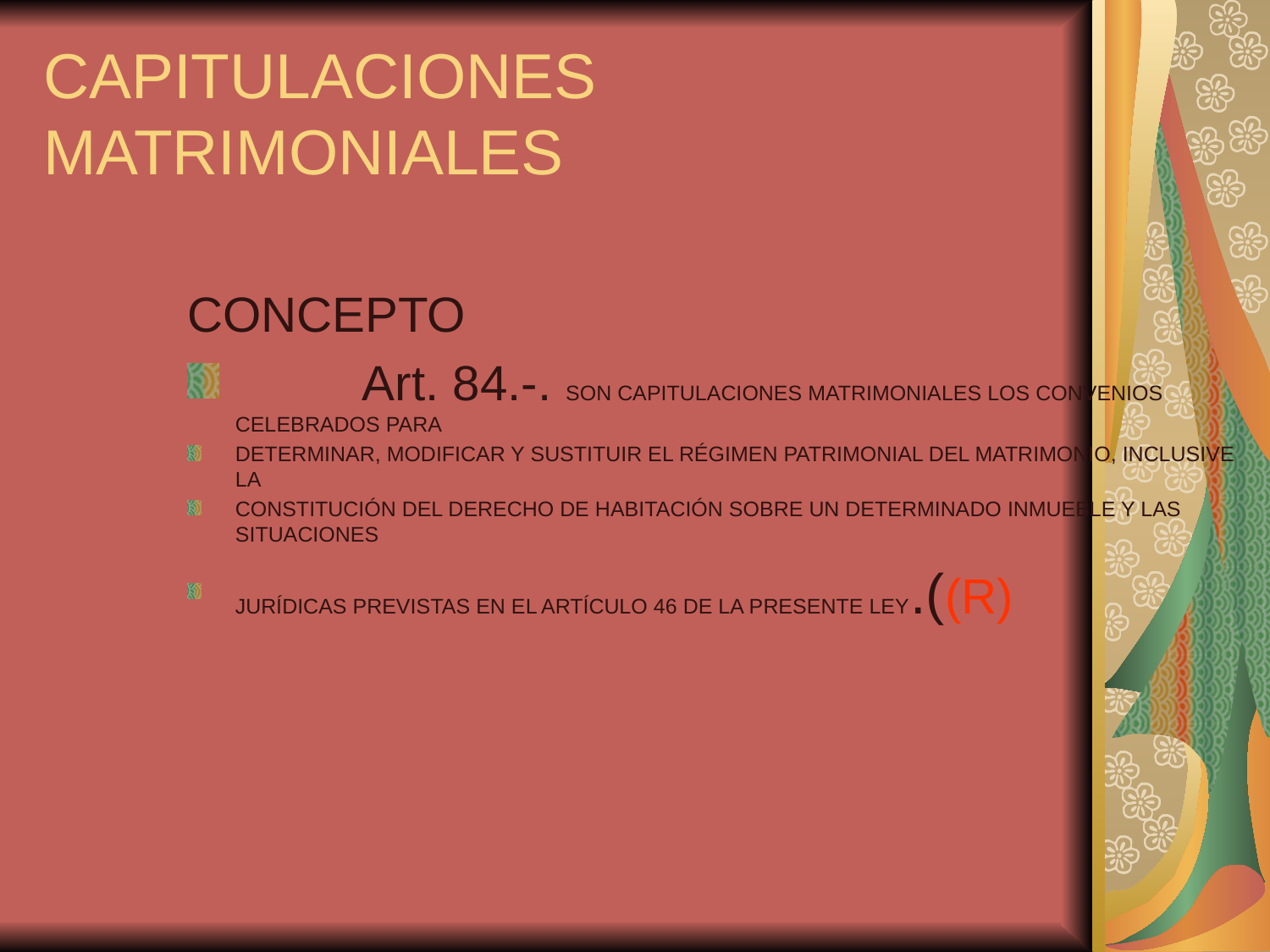

CAPITULACIONES MATRIMONIALES
CONCEPTO
	Art. 84.-. SON CAPITULACIONES MATRIMONIALES LOS CONVENIOS CELEBRADOS PARA
DETERMINAR, MODIFICAR Y SUSTITUIR EL RÉGIMEN PATRIMONIAL DEL MATRIMONIO, INCLUSIVE LA
CONSTITUCIÓN DEL DERECHO DE HABITACIÓN SOBRE UN DETERMINADO INMUEBLE Y LAS SITUACIONES
JURÍDICAS PREVISTAS EN EL ARTÍCULO 46 DE LA PRESENTE LEY.((R)